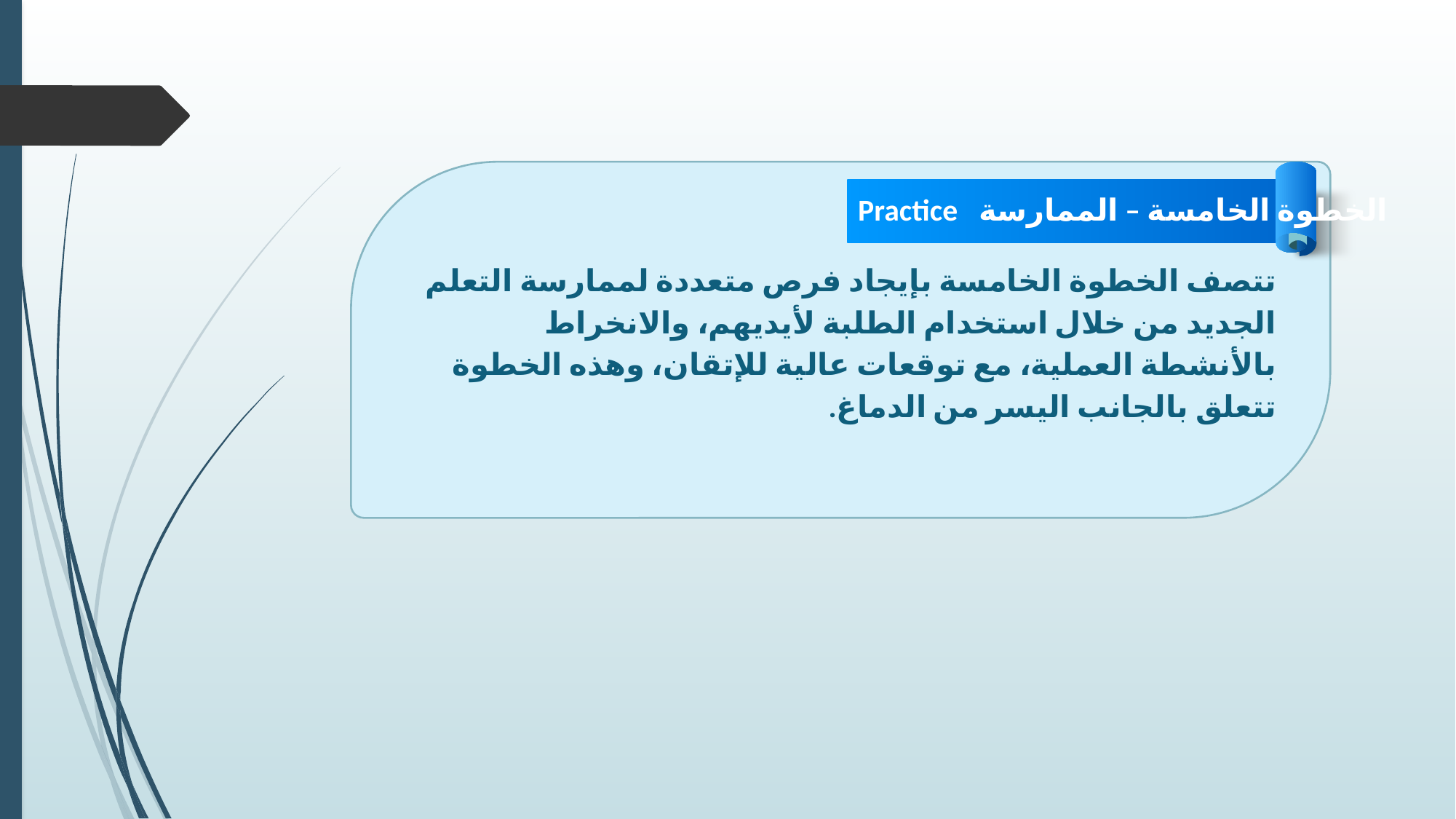

تتصف الخطوة الخامسة بإيجاد فرص متعددة لممارسة التعلم الجديد من خلال استخدام الطلبة لأيديهم، والانخراط بالأنشطة العملية، مع توقعات عالية للإتقان، وهذه الخطوة تتعلق بالجانب اليسر من الدماغ.

Practice   الخطوة الخامسة – الممارسة
المتعلم التخيلي